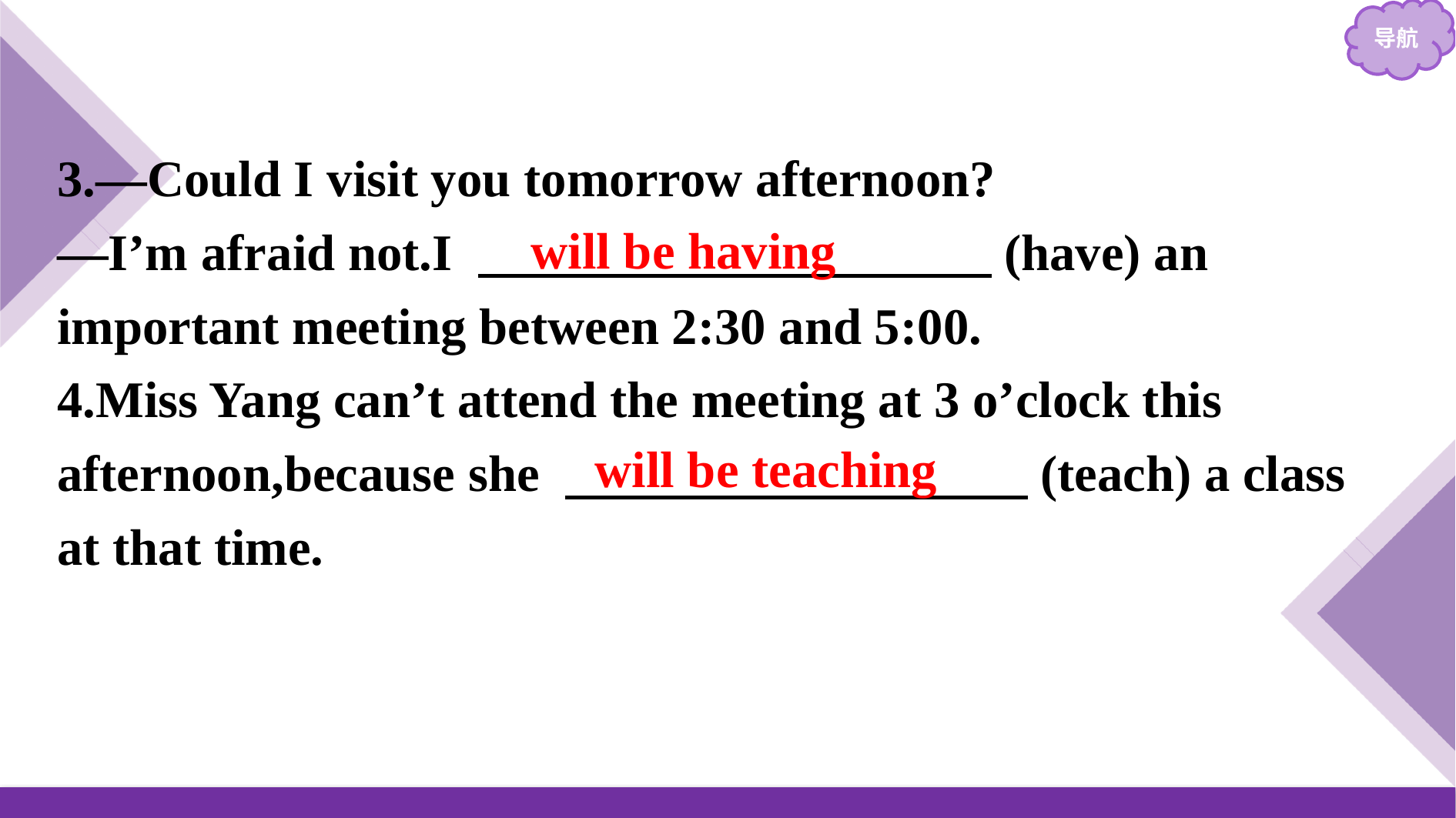

3.—Could I visit you tomorrow afternoon?
—I’m afraid not.I 　　　　　　　　　　(have) an important meeting between 2:30 and 5:00.
4.Miss Yang can’t attend the meeting at 3 o’clock this afternoon,because she 　　　　　　　　　(teach) a class at that time.
will be having
will be teaching